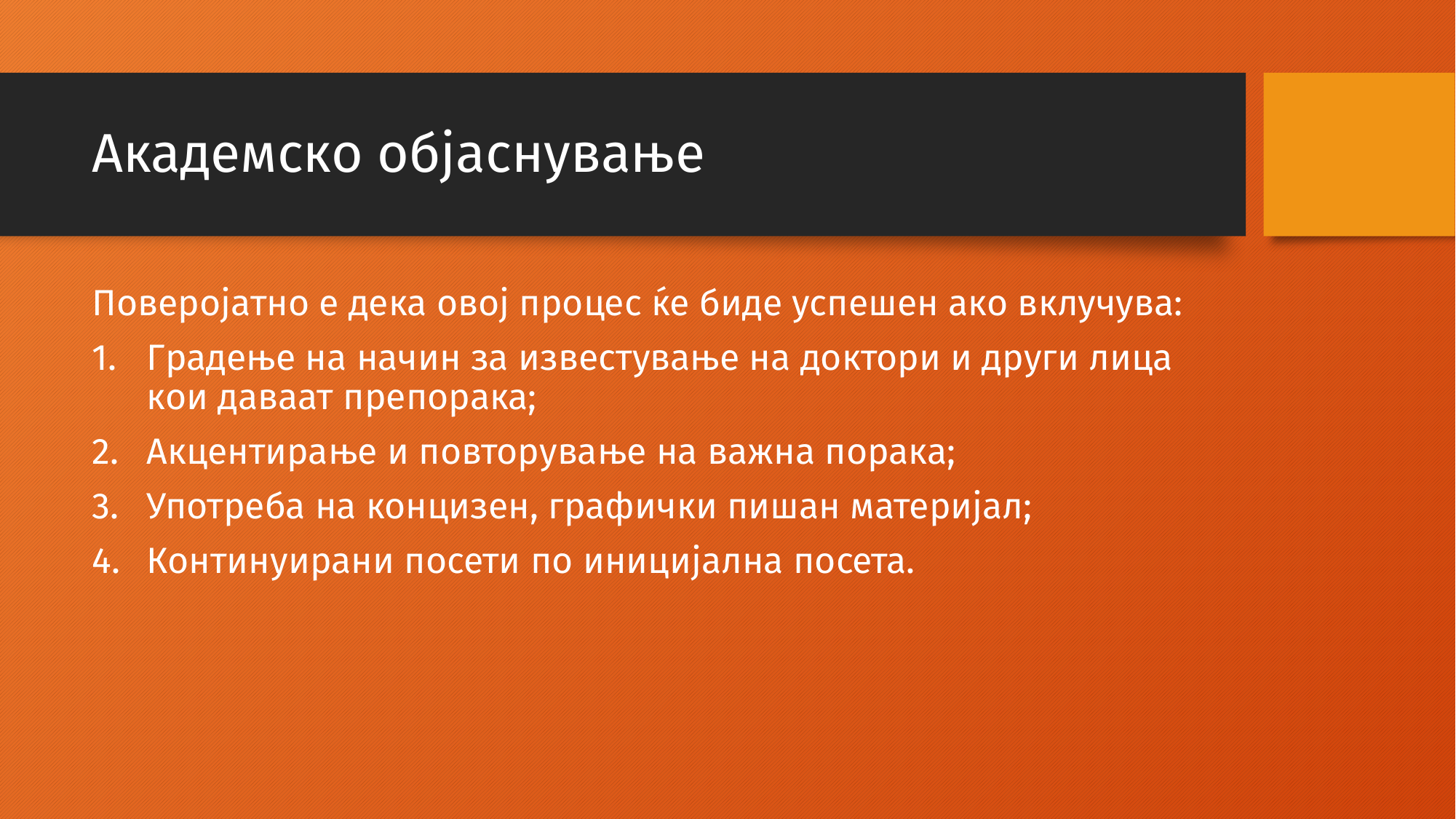

# Академско објаснување
Поверојатно е дека овој процес ќе биде успешен ако вклучува:
Градење на начин за известување на доктори и други лица кои даваат препорака;
Акцентирање и повторување на важна порака;
Употреба на концизен, графички пишан материјал;
Континуирани посети по иницијална посета.